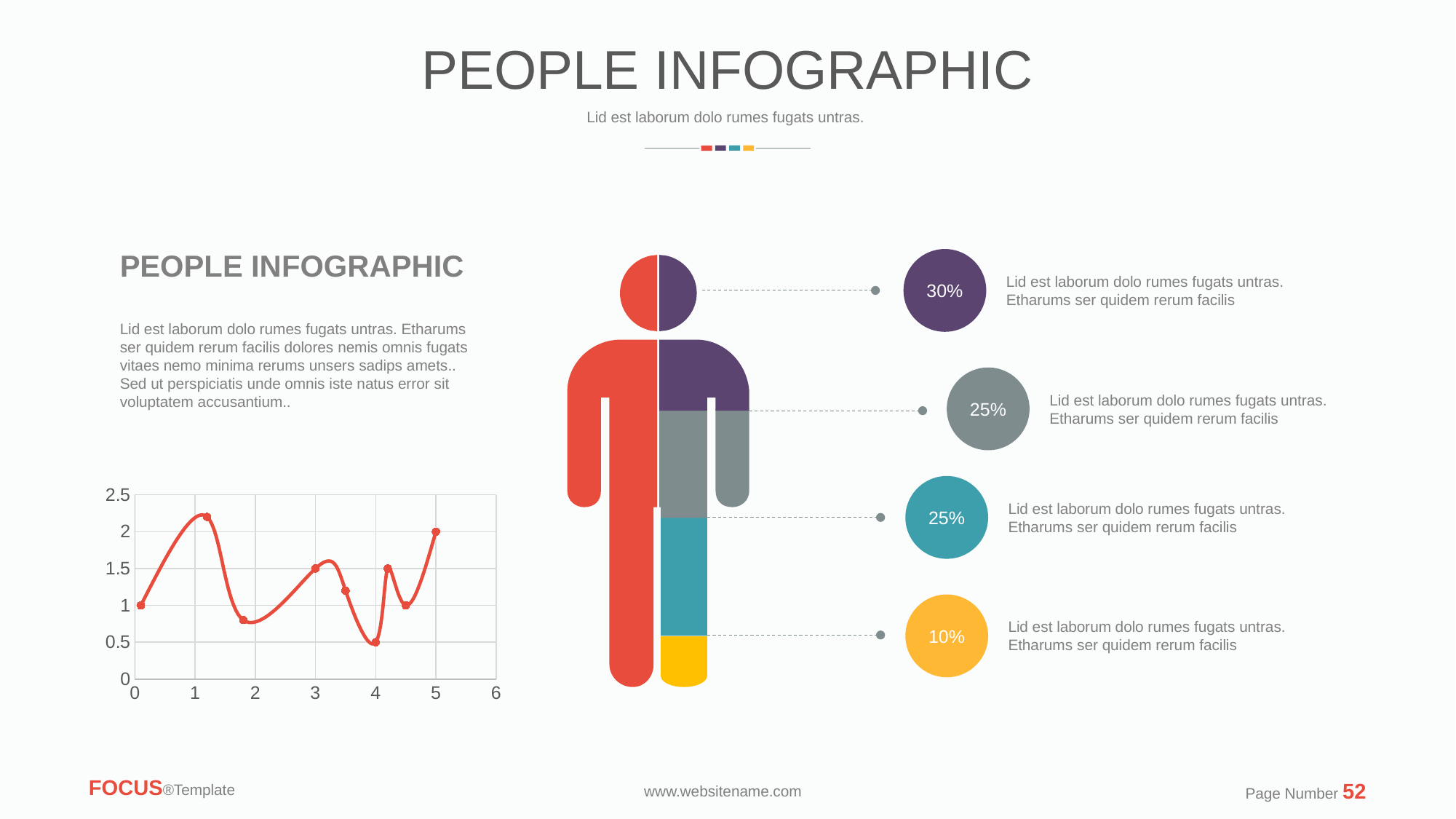

PEOPLE INFOGRAPHIC
Lid est laborum dolo rumes fugats untras.

PEOPLE INFOGRAPHIC

Lid est laborum dolo rumes fugats untras. Etharums ser quidem rerum facilis dolores nemis omnis fugats vitaes nemo minima rerums unsers sadips amets.. Sed ut perspiciatis unde omnis iste natus error sit voluptatem accusantium..
30%

Lid est laborum dolo rumes fugats untras. Etharums ser quidem rerum facilis
25%
Lid est laborum dolo rumes fugats untras. Etharums ser quidem rerum facilis

25%

### Chart

| Category | Y-Values |
|---|---|
Lid est laborum dolo rumes fugats untras. Etharums ser quidem rerum facilis

10%
Lid est laborum dolo rumes fugats untras. Etharums ser quidem rerum facilis

FOCUS®Template
Page Number 52
www.websitename.com